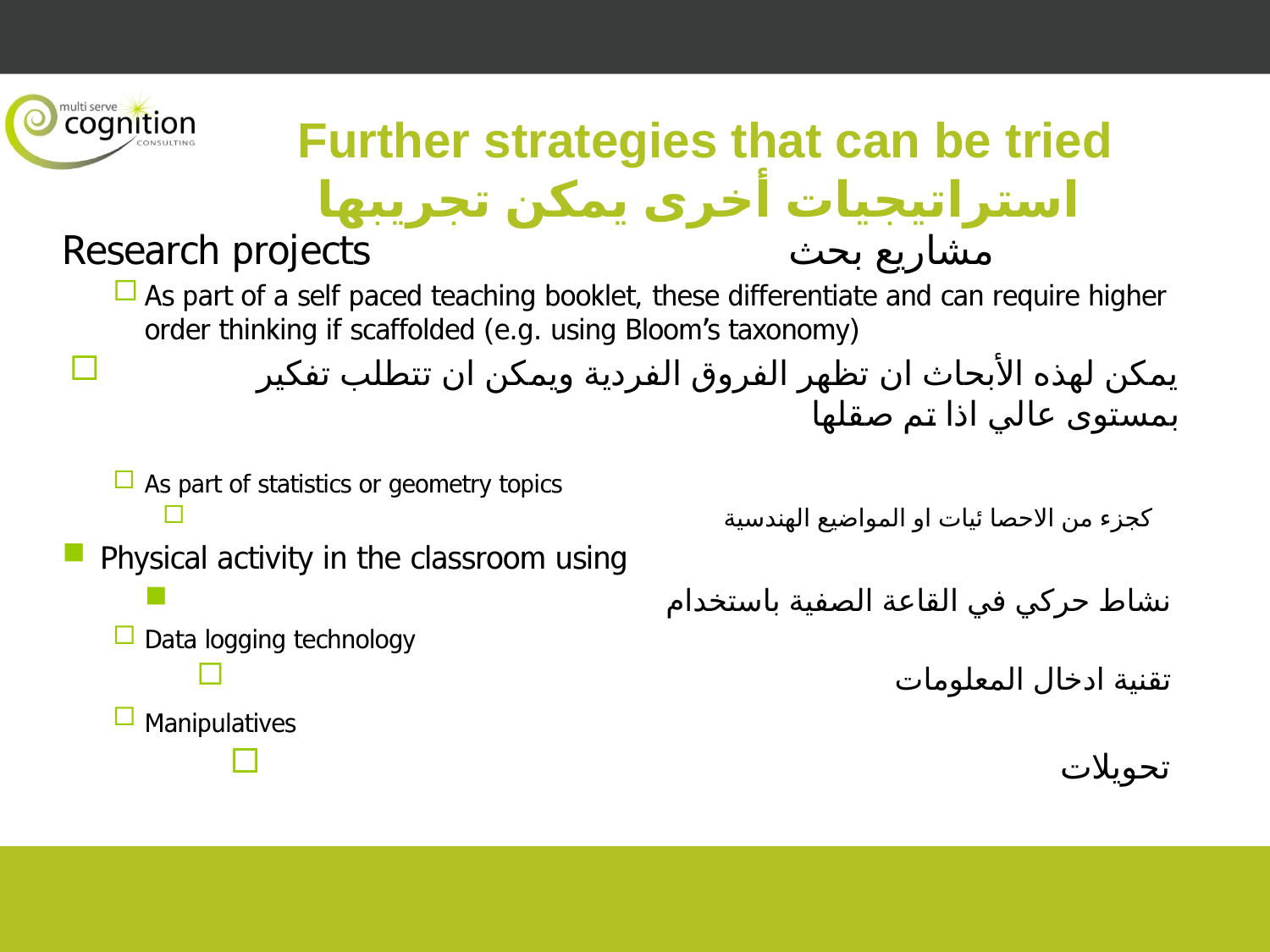

# Further strategies that can be tried استراتيجيات أخرى يمكن تجريبها
Research projects                                  مشاريع بحث
As part of a self paced teaching booklet, these differentiate and can require higher order thinking if scaffolded (e.g. using Bloom’s taxonomy)
يمكن لهذه الأبحاث ان تظهر الفروق الفردية ويمكن ان تتطلب تفكير بمستوى عالي اذا تم صقلها

As part of statistics or geometry topics
كجزء من الاحصا ئيات او المواضيع الهندسية
Physical activity in the classroom using
نشاط حركي في القاعة الصفية باستخدام
Data logging technology
تقنية ادخال المعلومات
Manipulatives
تحويلات